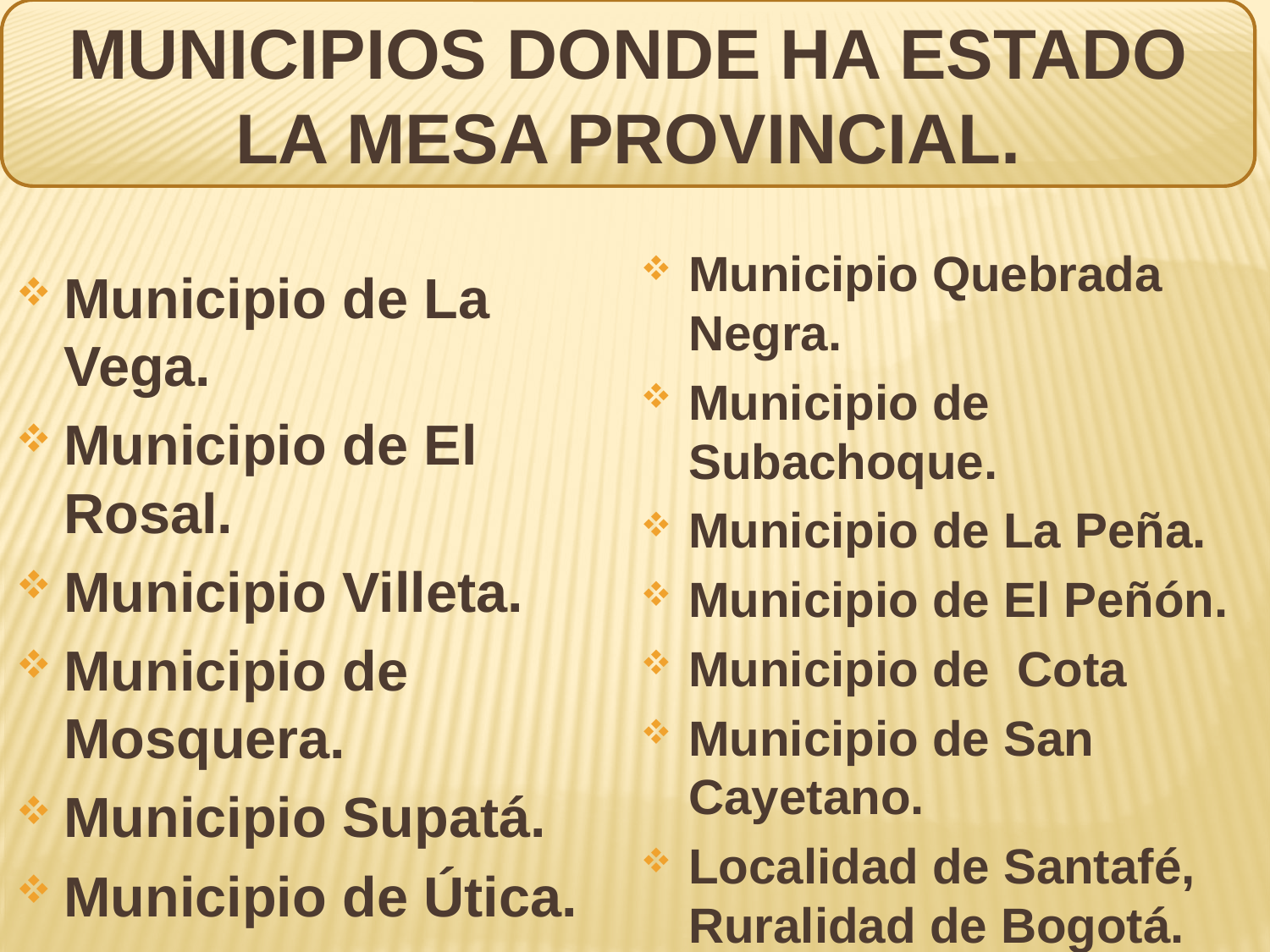

MUNICIPIOS DONDE HA ESTADO LA MESA PROVINCIAL.
Municipio Quebrada Negra.
Municipio de Subachoque.
Municipio de La Peña.
Municipio de El Peñón.
Municipio de  Cota
Municipio de San Cayetano.
Localidad de Santafé, Ruralidad de Bogotá.
Plataforma Campesina del Boyacá Real, Bogotá.

Municipio de La Vega.
Municipio de El Rosal.
Municipio Villeta.
Municipio de Mosquera.
Municipio Supatá.
Municipio de Útica.
Municipio de Sasaima.
Municipio de Vergara.